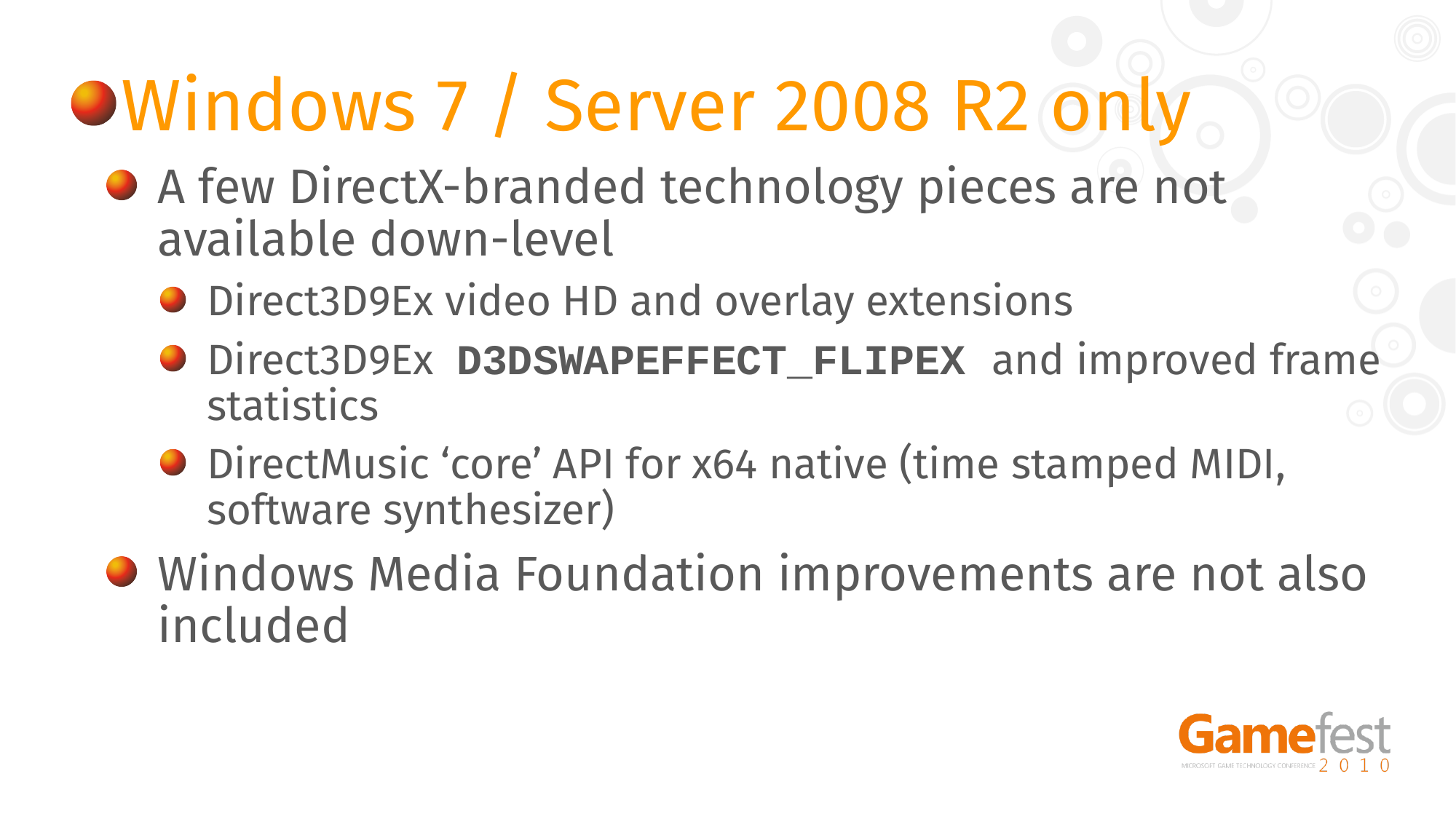

Windows 7 / Server 2008 R2 only
A few DirectX-branded technology pieces are not available down-level
Direct3D9Ex video HD and overlay extensions
Direct3D9Ex  D3DSWAPEFFECT_FLIPEX and improved frame statistics
DirectMusic ‘core’ API for x64 native (time stamped MIDI, software synthesizer)
Windows Media Foundation improvements are not also included